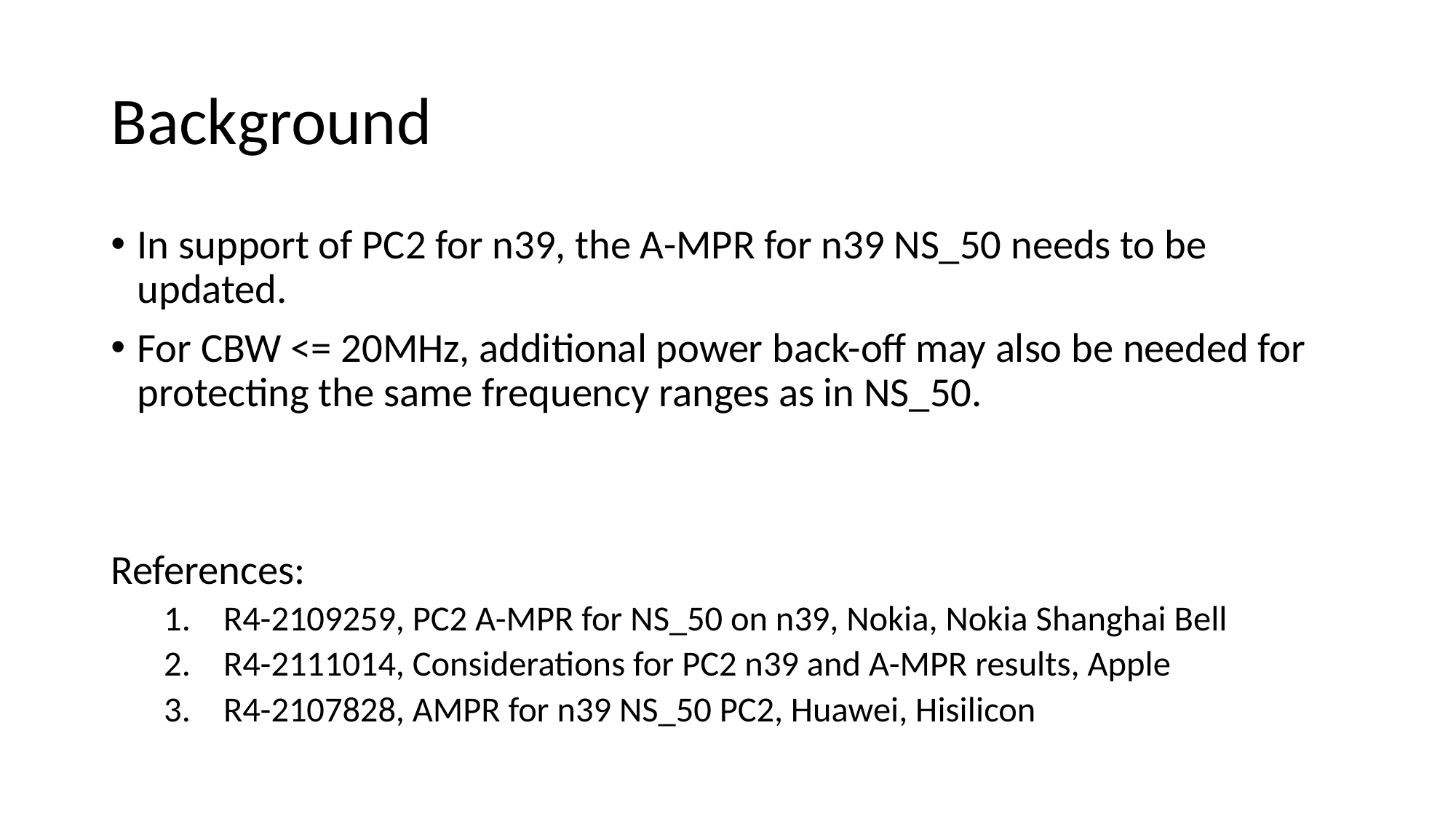

# Background
In support of PC2 for n39, the A-MPR for n39 NS_50 needs to be updated.
For CBW <= 20MHz, additional power back-off may also be needed for protecting the same frequency ranges as in NS_50.

References:
R4-2109259, PC2 A-MPR for NS_50 on n39, Nokia, Nokia Shanghai Bell
R4-2111014, Considerations for PC2 n39 and A-MPR results, Apple
R4-2107828, AMPR for n39 NS_50 PC2, Huawei, Hisilicon